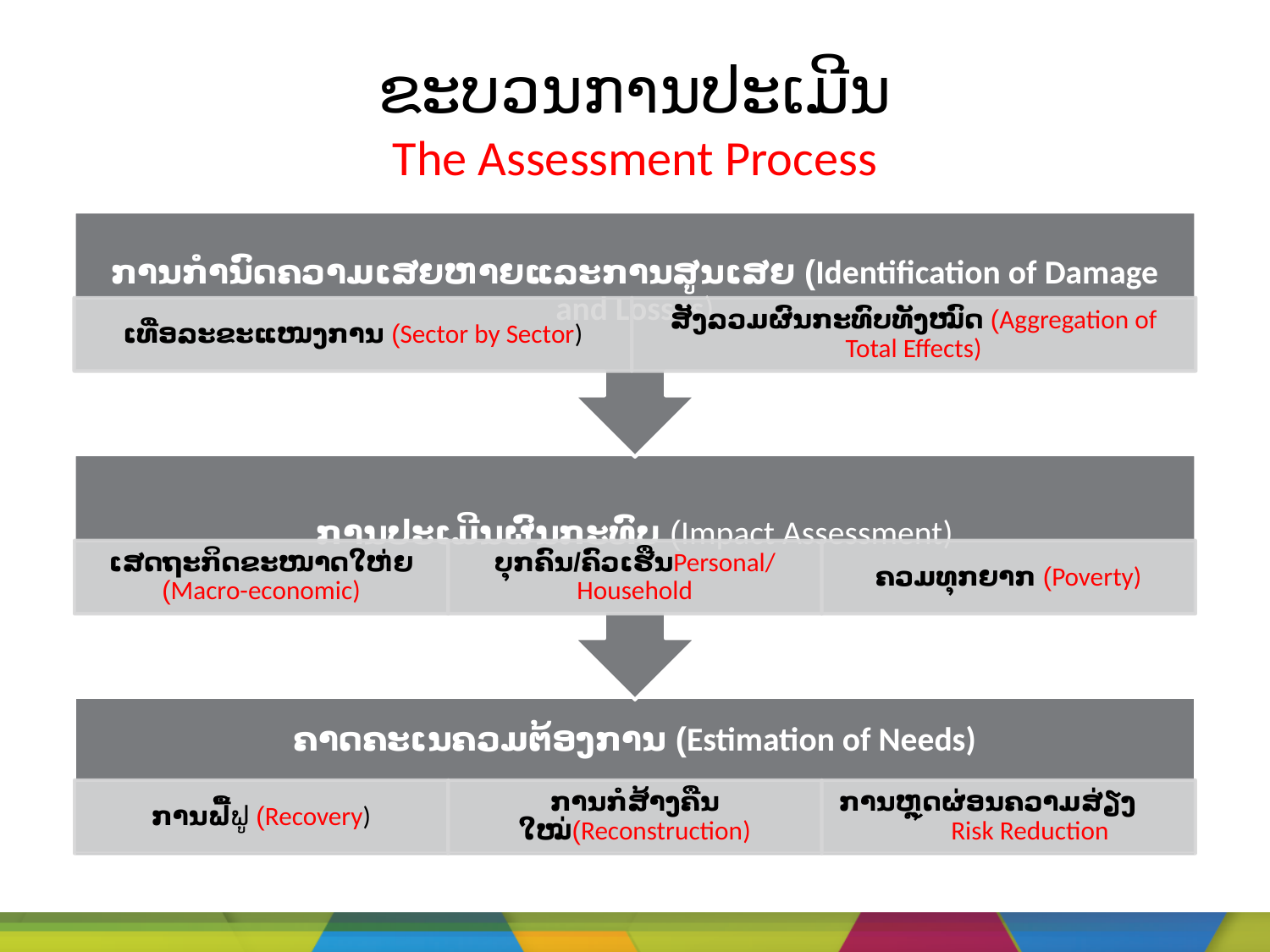

# ຂະບວນການປະເມີນ The Assessment Process
ຄາດຄະເນຄວມຕ້ອງການ (Estimation of Needs)
ການຟື້ຟູ (Recovery)
ການກໍສ້າງຄືນໃໝ່(Reconstruction)
ການຫຼຸດຜ່ອນຄວາມສ່ຽງ              Risk Reduction
ການປະເມີນຜົນກະທົບ (Impact Assessment)
ເສດຖະກິດຂະໜາດໃຫ່ຍ (Macro-economic)
ບຸກຄົນ/ຄົວເຮືນPersonal/Household
ຄວມທຸກຍາກ (Poverty)
ການກໍານົດຄວາມເສຍຫາຍແລະການສູນເສຍ (Identification of Damage and Losses)
ເທື່ອລະຂະແໜງການ (Sector by Sector)
ສັງລວມຜົນກະທົບທັງໝົດ (Aggregation of Total Effects)